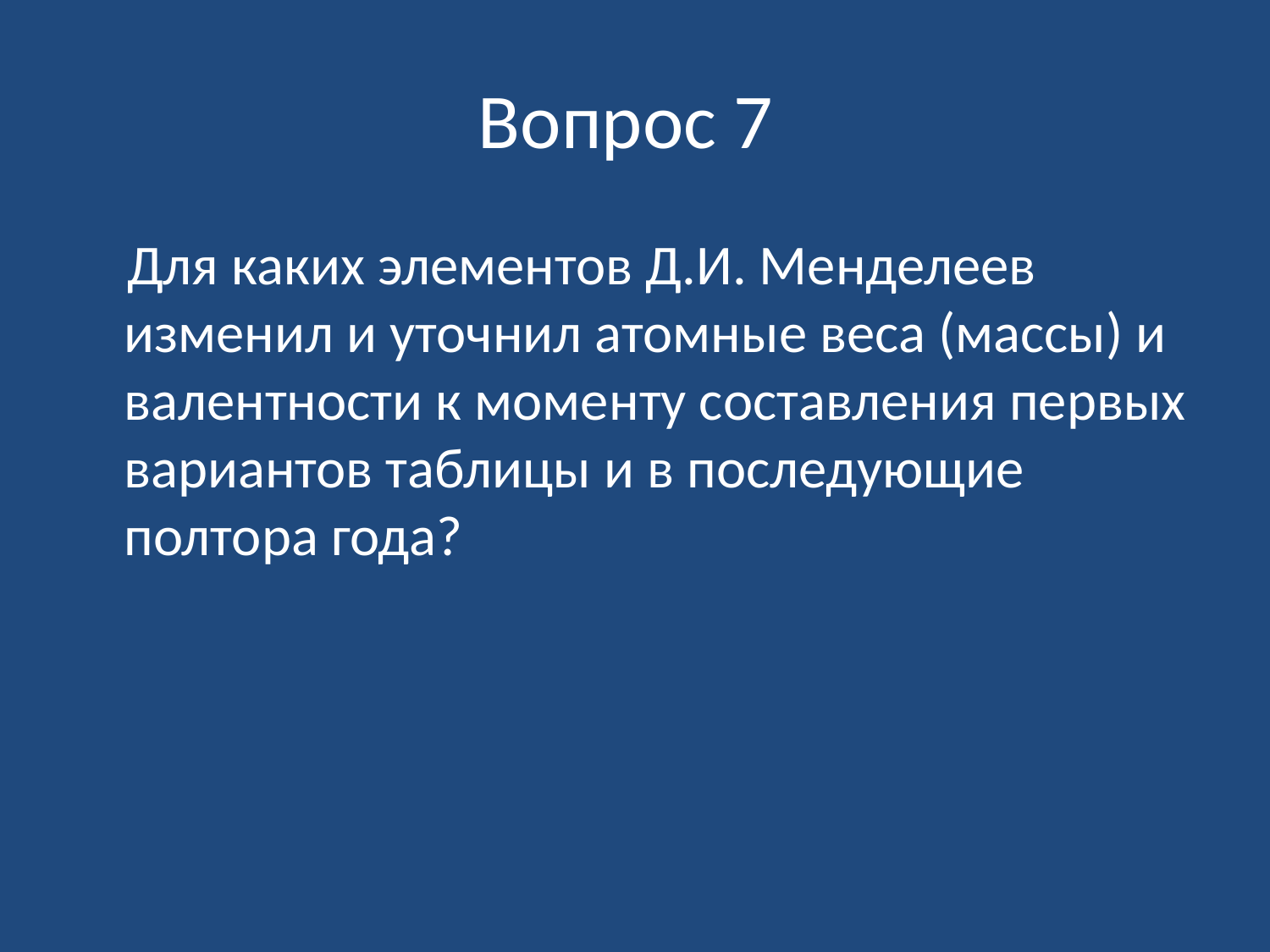

# Вопрос 7
    Для каких элементов Д.И. Менделеев изменил и уточнил атомные веса (массы) и валентности к моменту составления первых вариантов таблицы и в последующие полтора года?